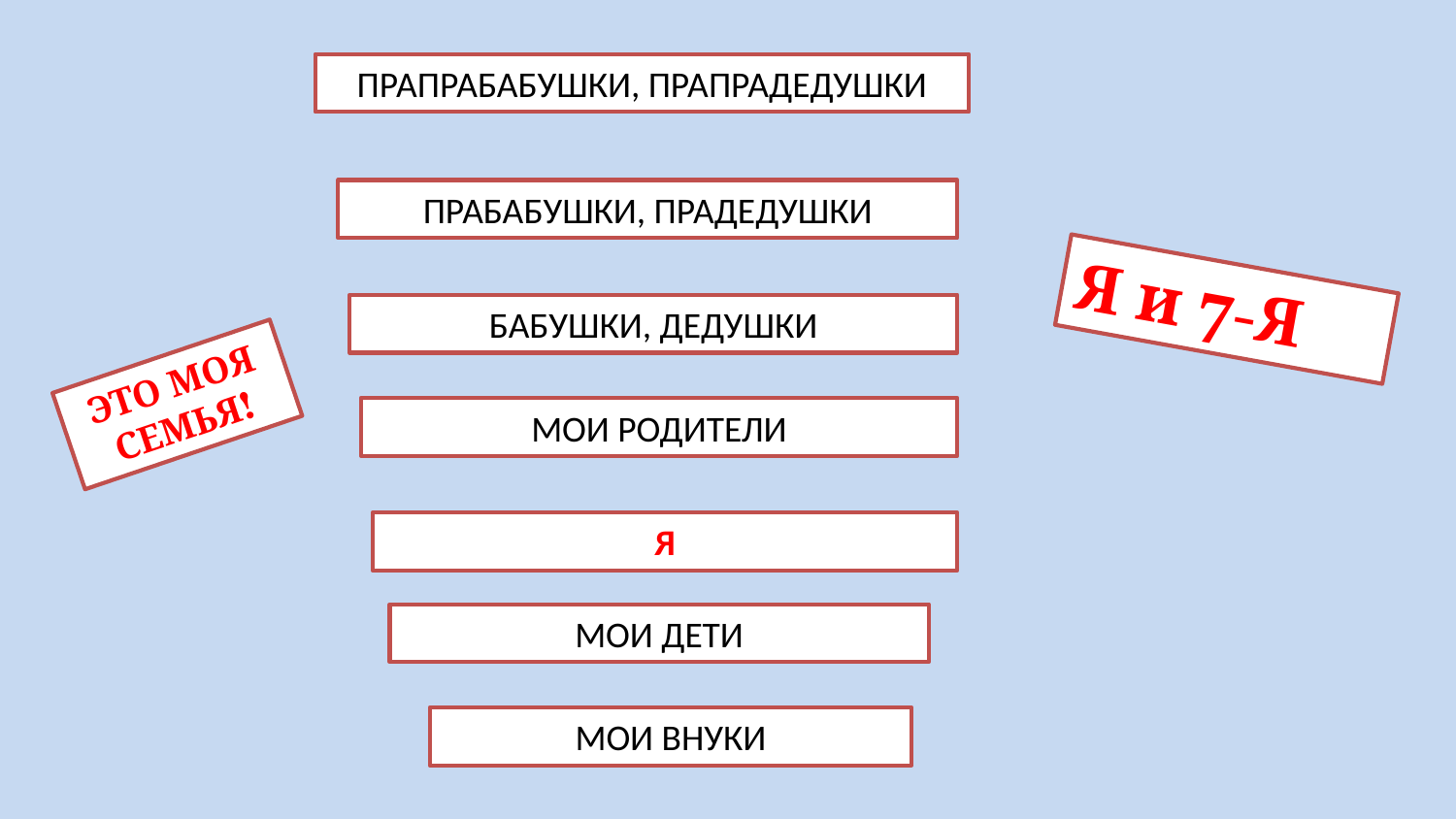

ПРАПРАБАБУШКИ, ПРАПРАДЕДУШКИ
ПРАБАБУШКИ, ПРАДЕДУШКИ
Я и 7-Я
БАБУШКИ, ДЕДУШКИ
ЭТО МОЯ СЕМЬЯ!
МОИ РОДИТЕЛИ
Я
МОИ ДЕТИ
МОИ ВНУКИ